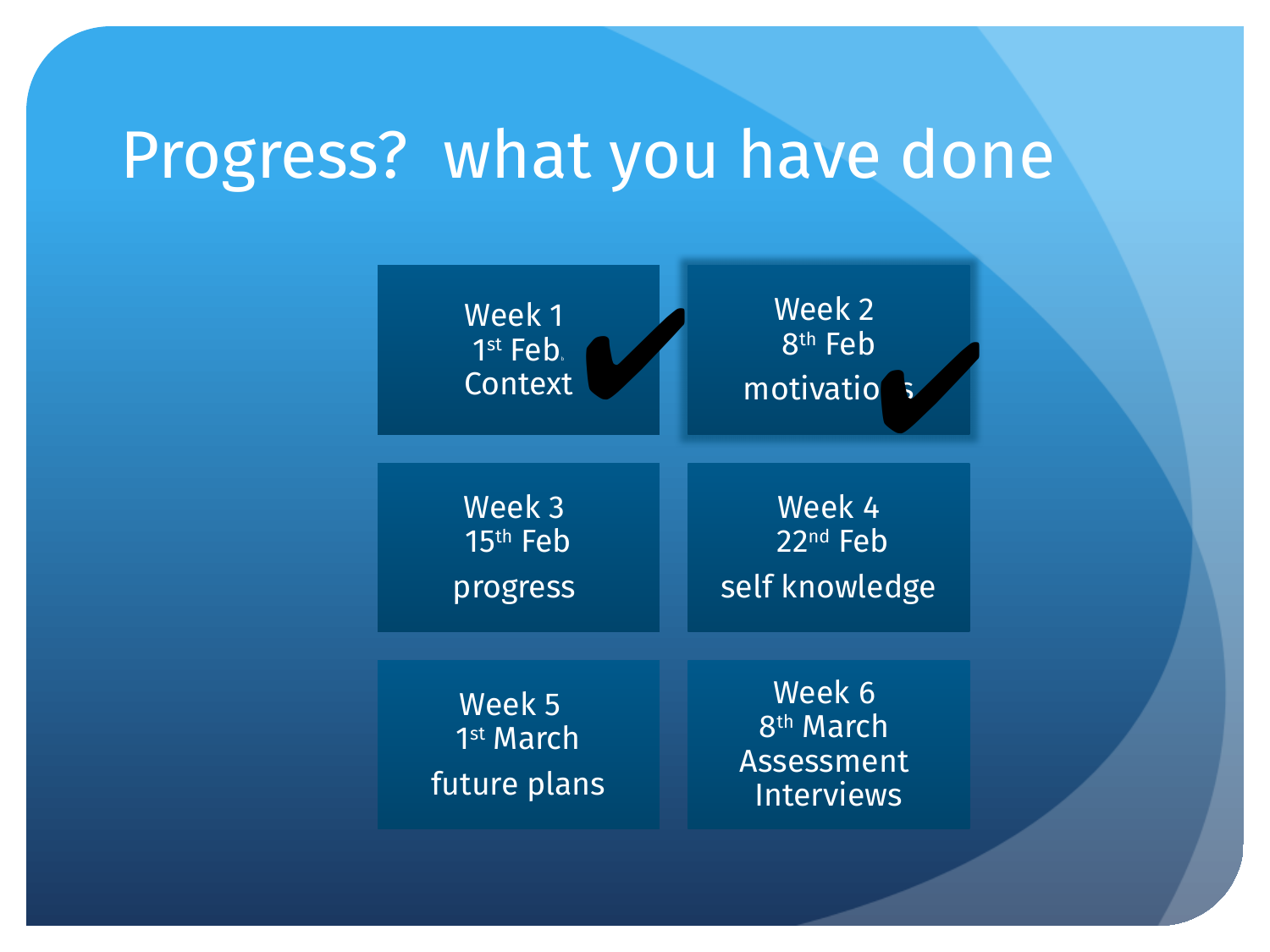

# Progress?  what you have done
Week 1
1st Febb
Context
Week 2
8th Feb
motivations
Week 3
15th Feb
progress
Week 4
 22nd Feb
self knowledge
Week 5
1st March
future plans
Week 6
8th March
Assessment
Interviews
✔
✔